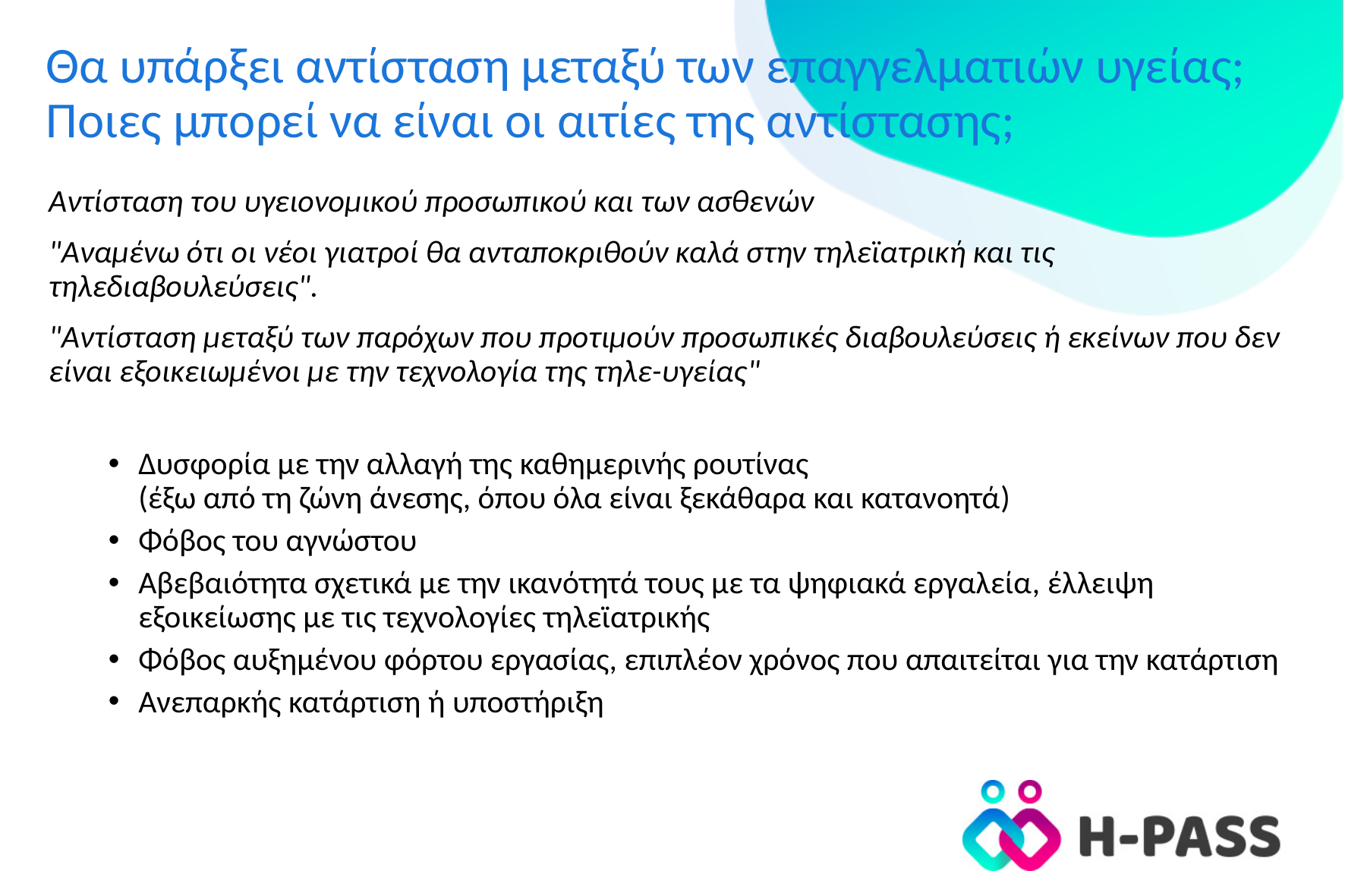

# Θα υπάρξει αντίσταση μεταξύ των επαγγελματιών υγείας; Ποιες μπορεί να είναι οι αιτίες της αντίστασης;
Αντίσταση του υγειονομικού προσωπικού και των ασθενών
"Αναμένω ότι οι νέοι γιατροί θα ανταποκριθούν καλά στην τηλεϊατρική και τις τηλεδιαβουλεύσεις".
"Αντίσταση μεταξύ των παρόχων που προτιμούν προσωπικές διαβουλεύσεις ή εκείνων που δεν είναι εξοικειωμένοι με την τεχνολογία της τηλε-υγείας"

Δυσφορία με την αλλαγή της καθημερινής ρουτίνας
(έξω από τη ζώνη άνεσης, όπου όλα είναι ξεκάθαρα και κατανοητά)
Φόβος του αγνώστου
Αβεβαιότητα σχετικά με την ικανότητά τους με τα ψηφιακά εργαλεία, έλλειψη εξοικείωσης με τις τεχνολογίες τηλεϊατρικής
Φόβος αυξημένου φόρτου εργασίας, επιπλέον χρόνος που απαιτείται για την κατάρτιση
Ανεπαρκής κατάρτιση ή υποστήριξη